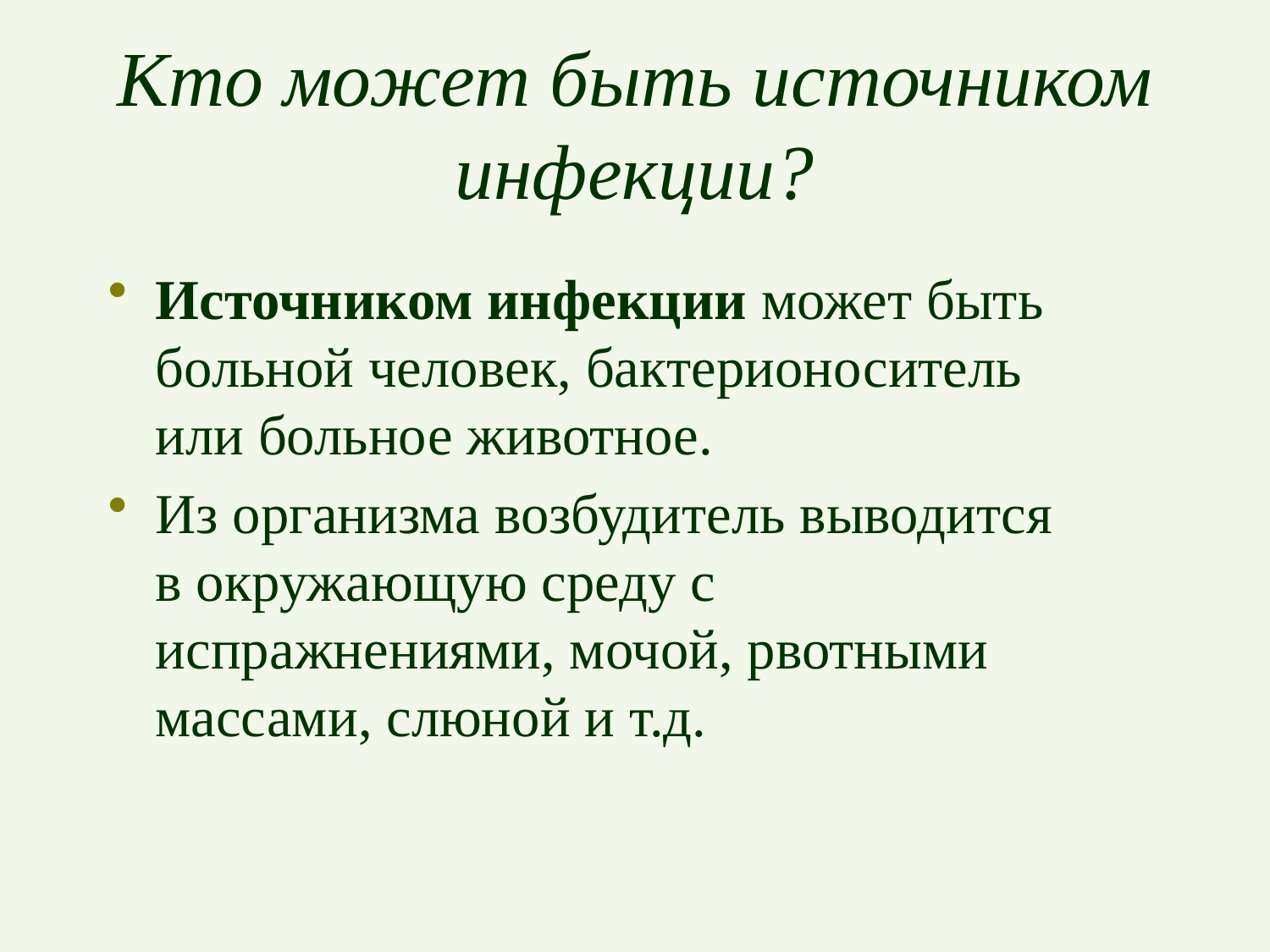

# Кто может быть источником инфекции?
Источником инфекции может быть больной человек, бактерионоситель или больное животное.
Из организма возбудитель выводится в окружающую среду с испражнениями, мочой, рвотными массами, слюной и т.д.